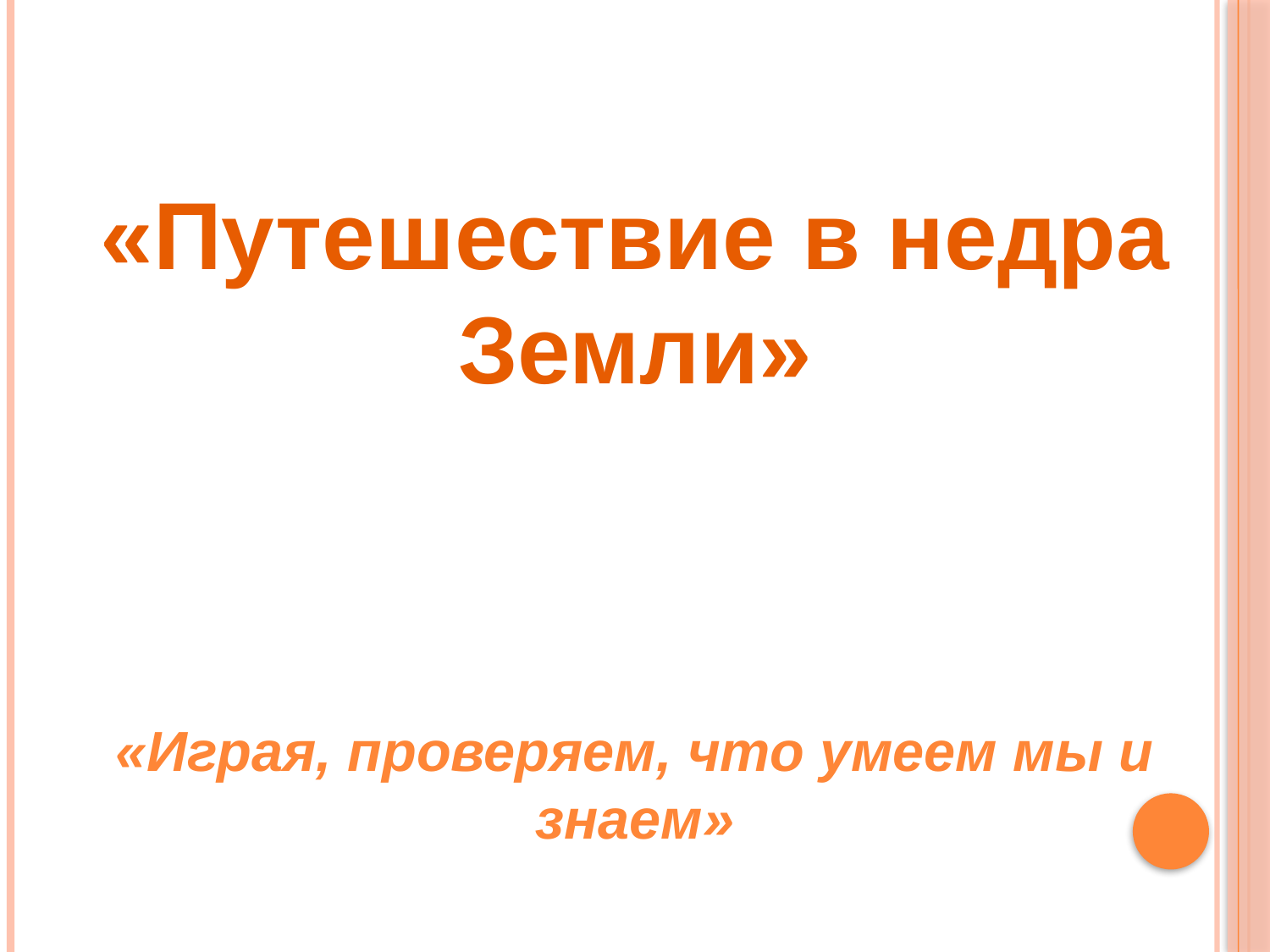

«Путешествие в недра Земли»
«Играя, проверяем, что умеем мы и знаем»